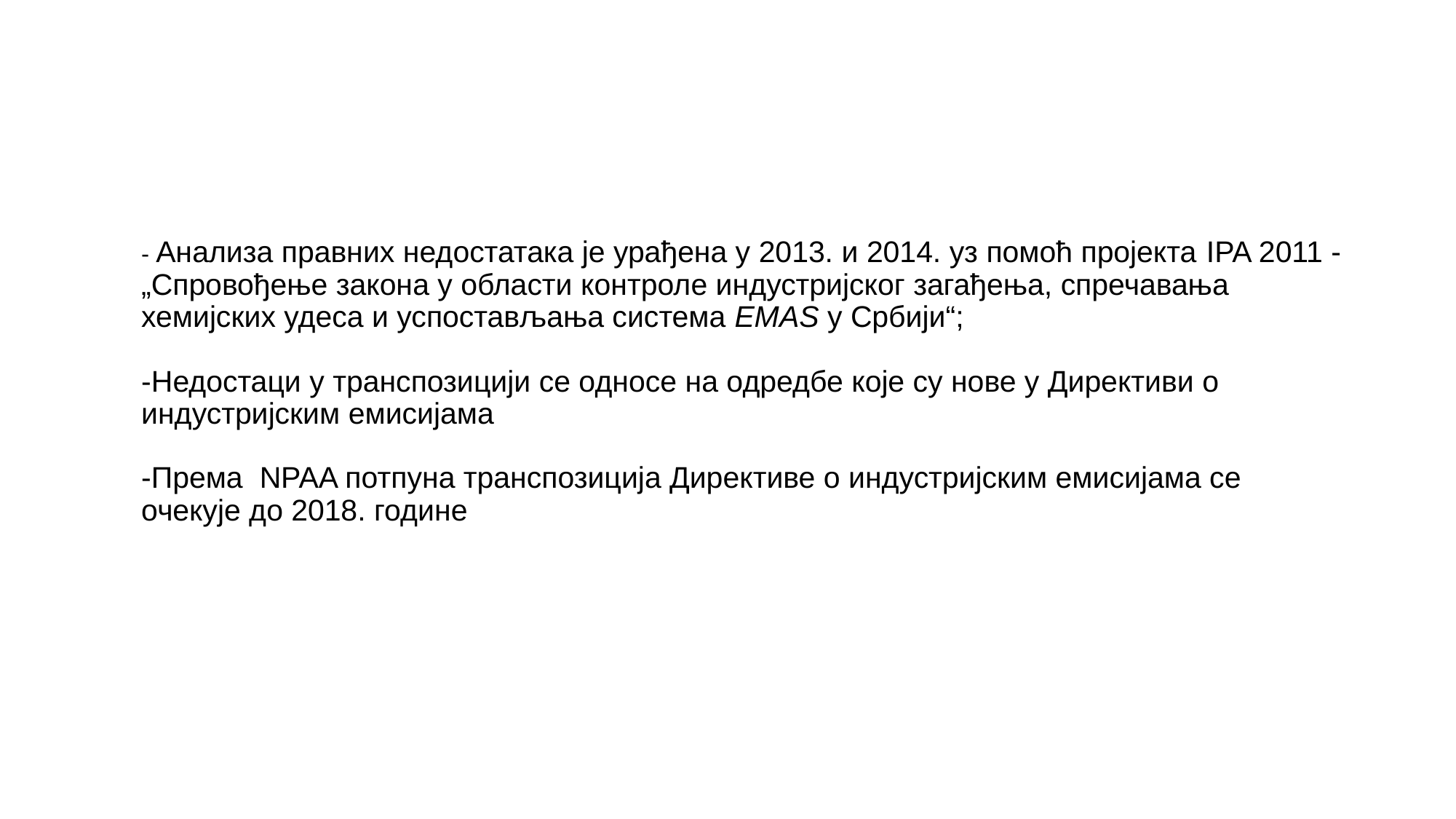

# - Анализа правних недостатака је урађена у 2013. и 2014. уз помоћ пројекта IPA 2011 - „Спровођење закона у области контроле индустријског загађења, спречавања хемијских удеса и успостављања система EMAS у Србији“; -Недостаци у транспозицији се односе на одредбе које су нове у Директиви о индустријским емисијама -Према  NPAA потпуна транспозиција Директиве о индустријским емисијама се очекује до 2018. године